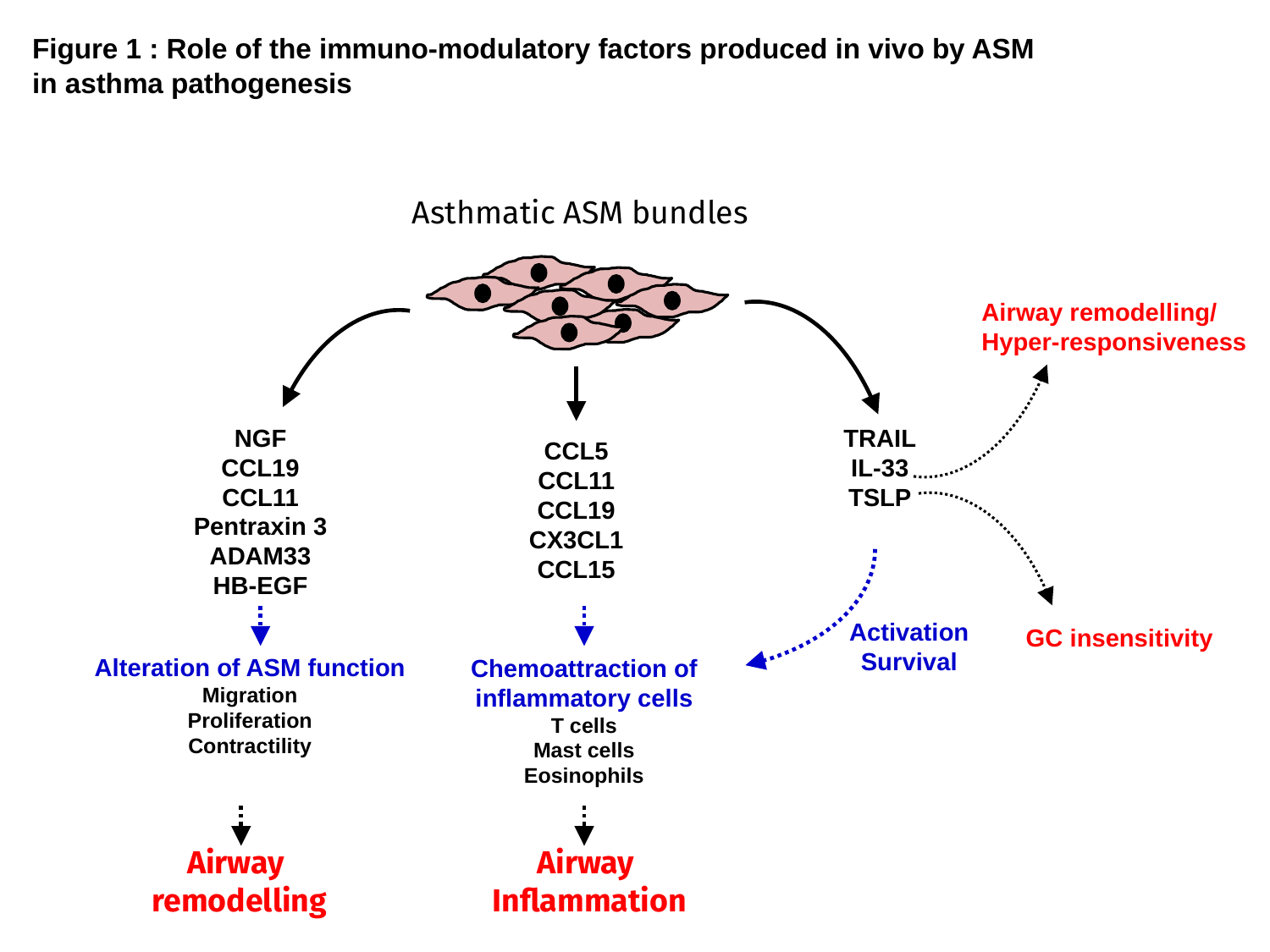

Figure 1 : Role of the immuno-modulatory factors produced in vivo by ASM in asthma pathogenesis

Asthmatic ASM bundles

Airway remodelling/
Hyper-responsiveness

NGF
CCL19
CCL11
Pentraxin 3
ADAM33
HB-EGF
TRAIL
IL-33
TSLP
CCL5
CCL11
CCL19
CX3CL1
CCL15

Activation
Survival
GC insensitivity
Alteration of ASM function
Migration
Proliferation
Contractility
Chemoattraction of inflammatory cells
T cells
Mast cells
Eosinophils
Airway
remodelling
Airway
Inflammation